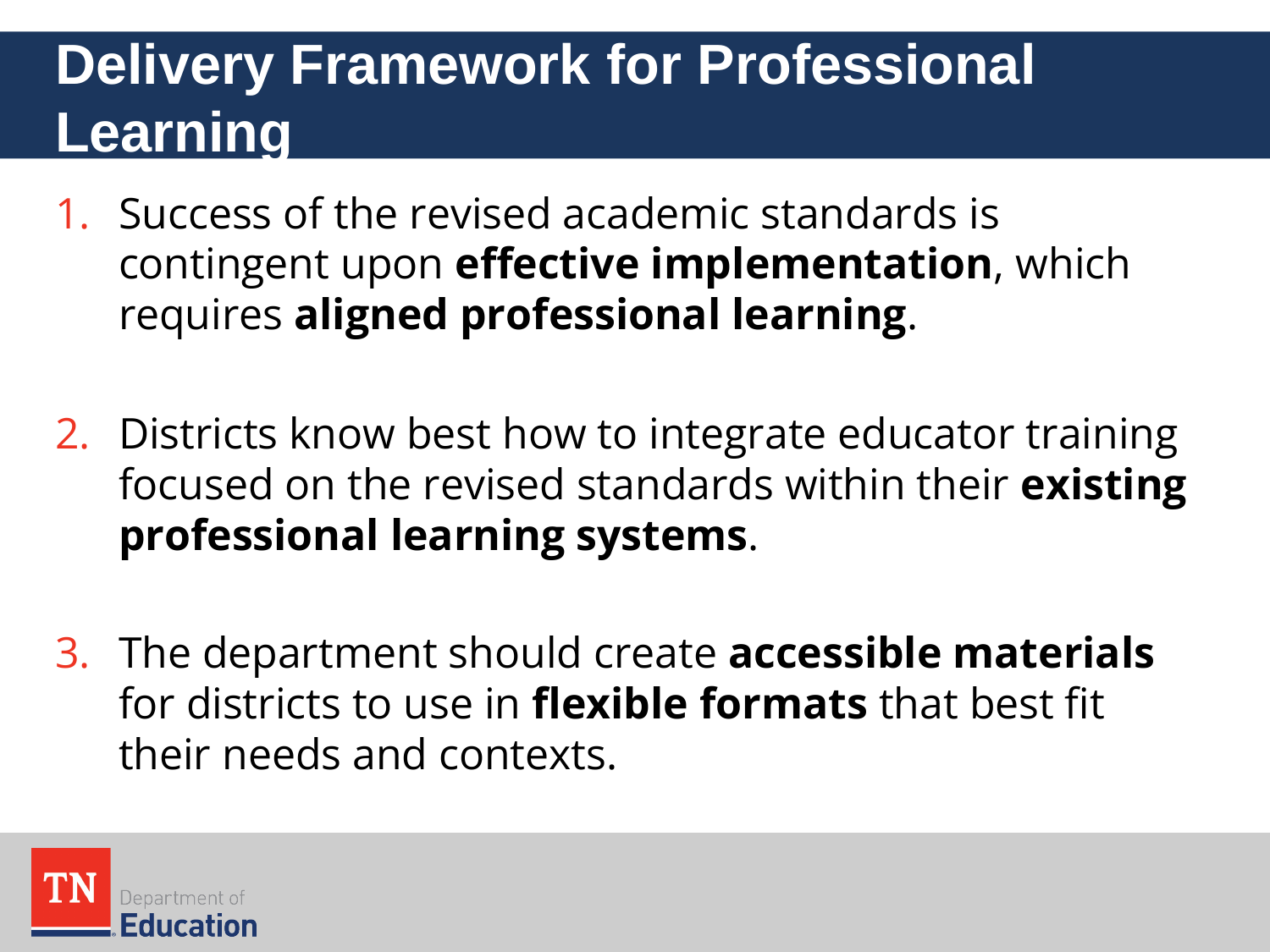

# Delivery Framework for Professional Learning
Success of the revised academic standards is contingent upon effective implementation, which requires aligned professional learning.

Districts know best how to integrate educator training focused on the revised standards within their existing professional learning systems.

The department should create accessible materials for districts to use in flexible formats that best fit their needs and contexts.